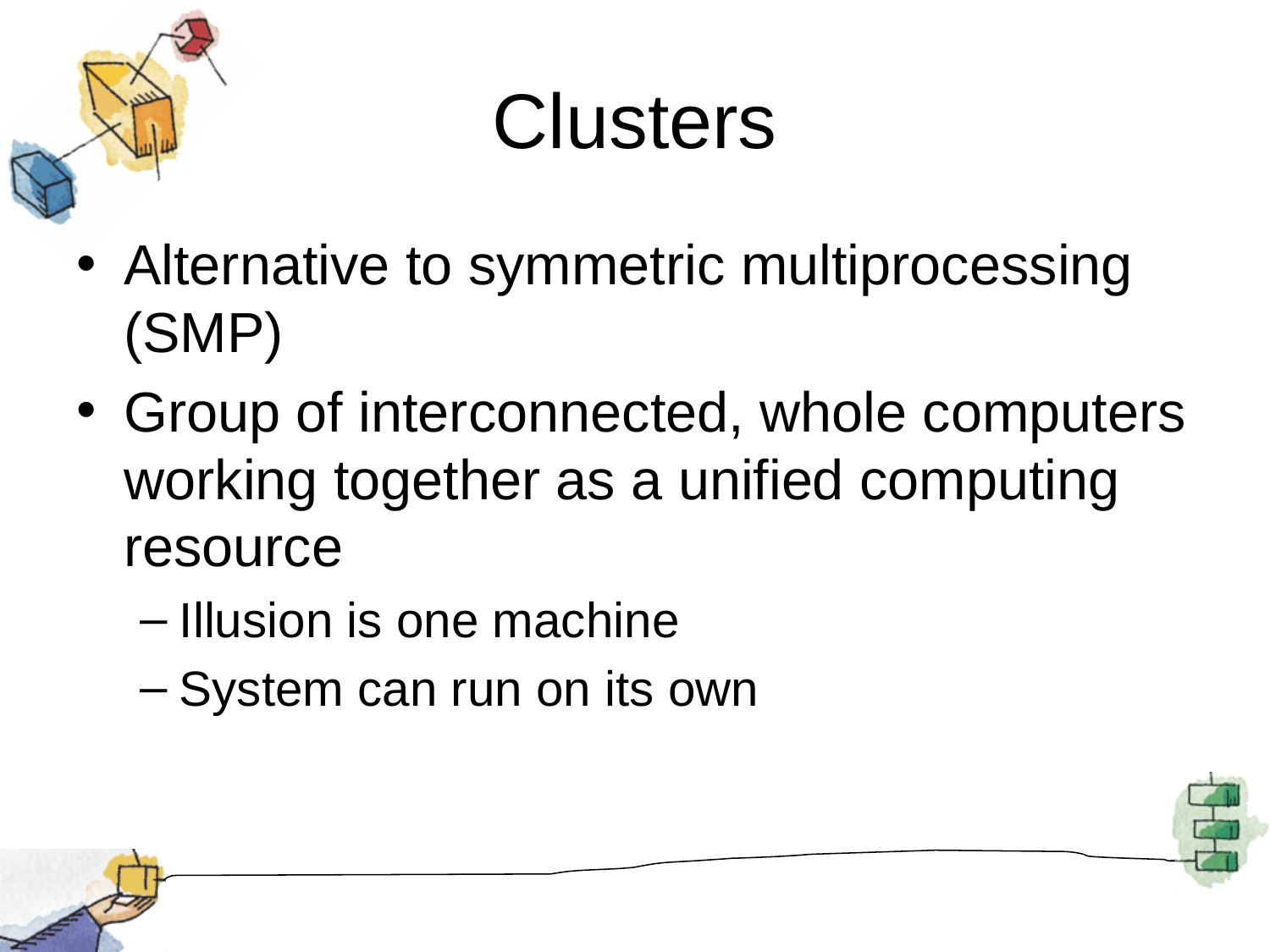

# Clusters
Alternative to symmetric multiprocessing (SMP)
Group of interconnected, whole computers working together as a unified computing resource
Illusion is one machine
System can run on its own